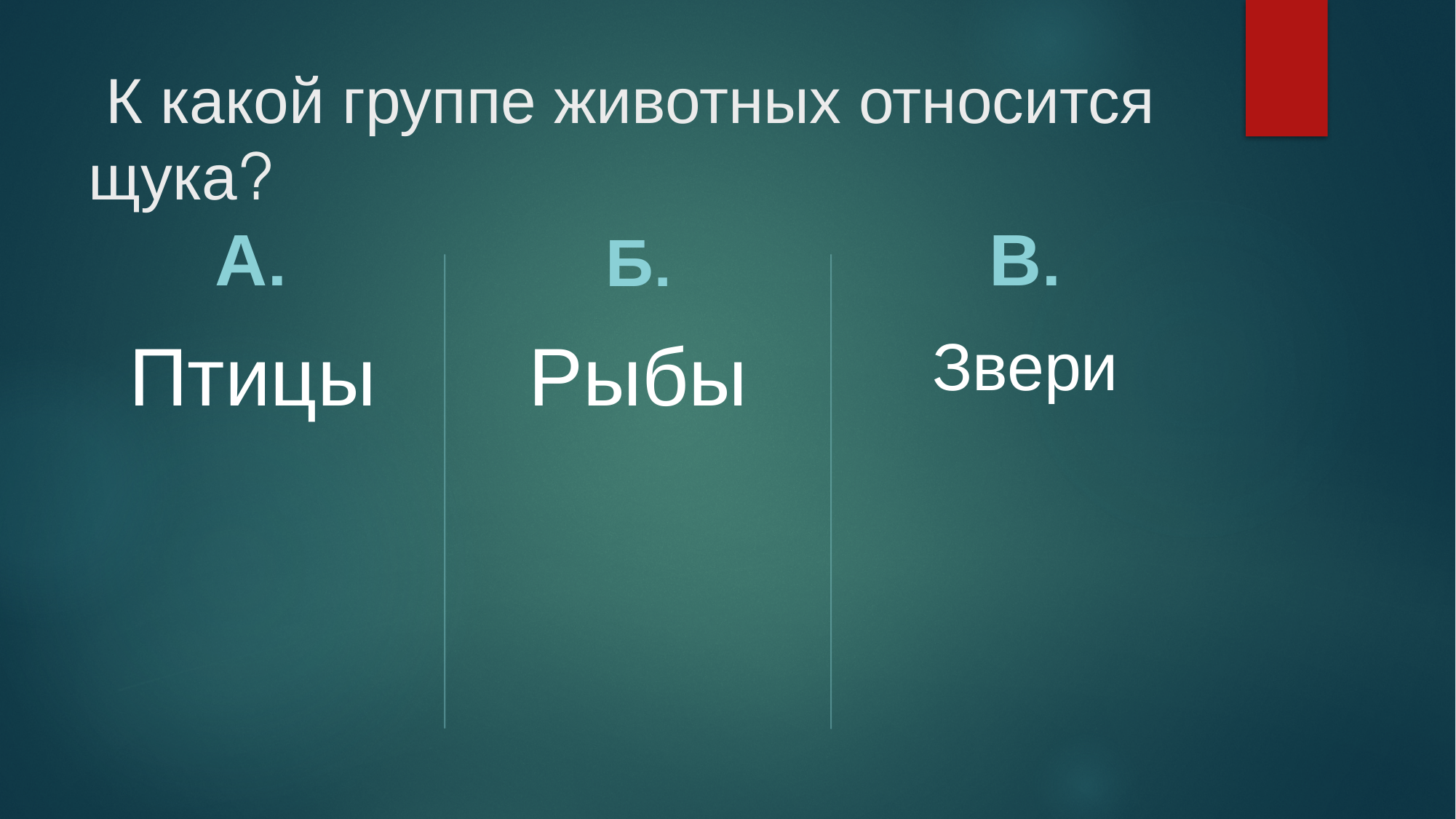

# К какой группе животных относится щука?
А.
Б.
В.
Птицы
Рыбы
Звери